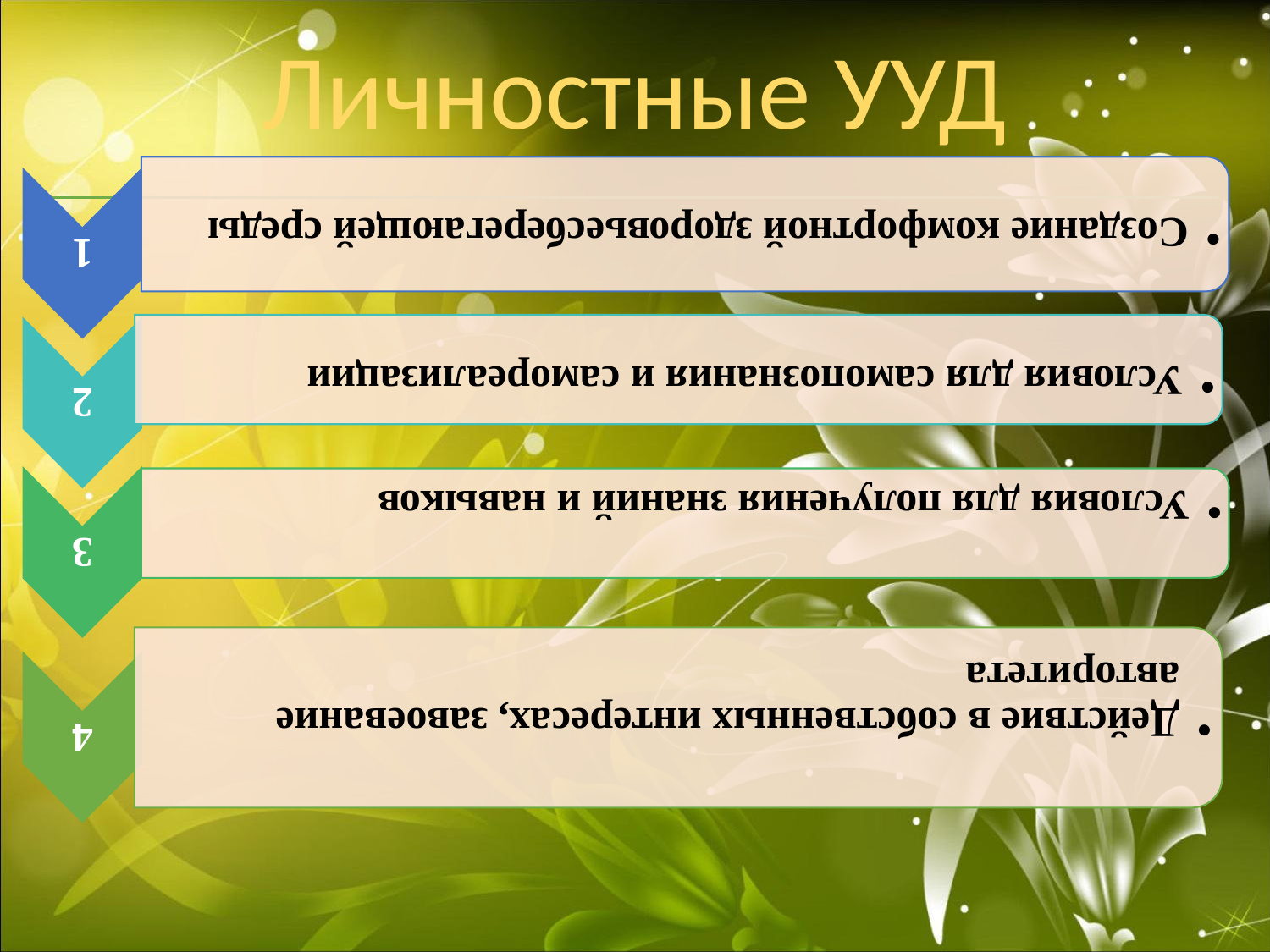

Личностные УУД
1

Создание комфортной здоровьесберегающей среды

2
Условия для самопознания и самореализации
3

Условия для получения знаний и навыков
4

Действие в собственных интересах, завоевание авторитета